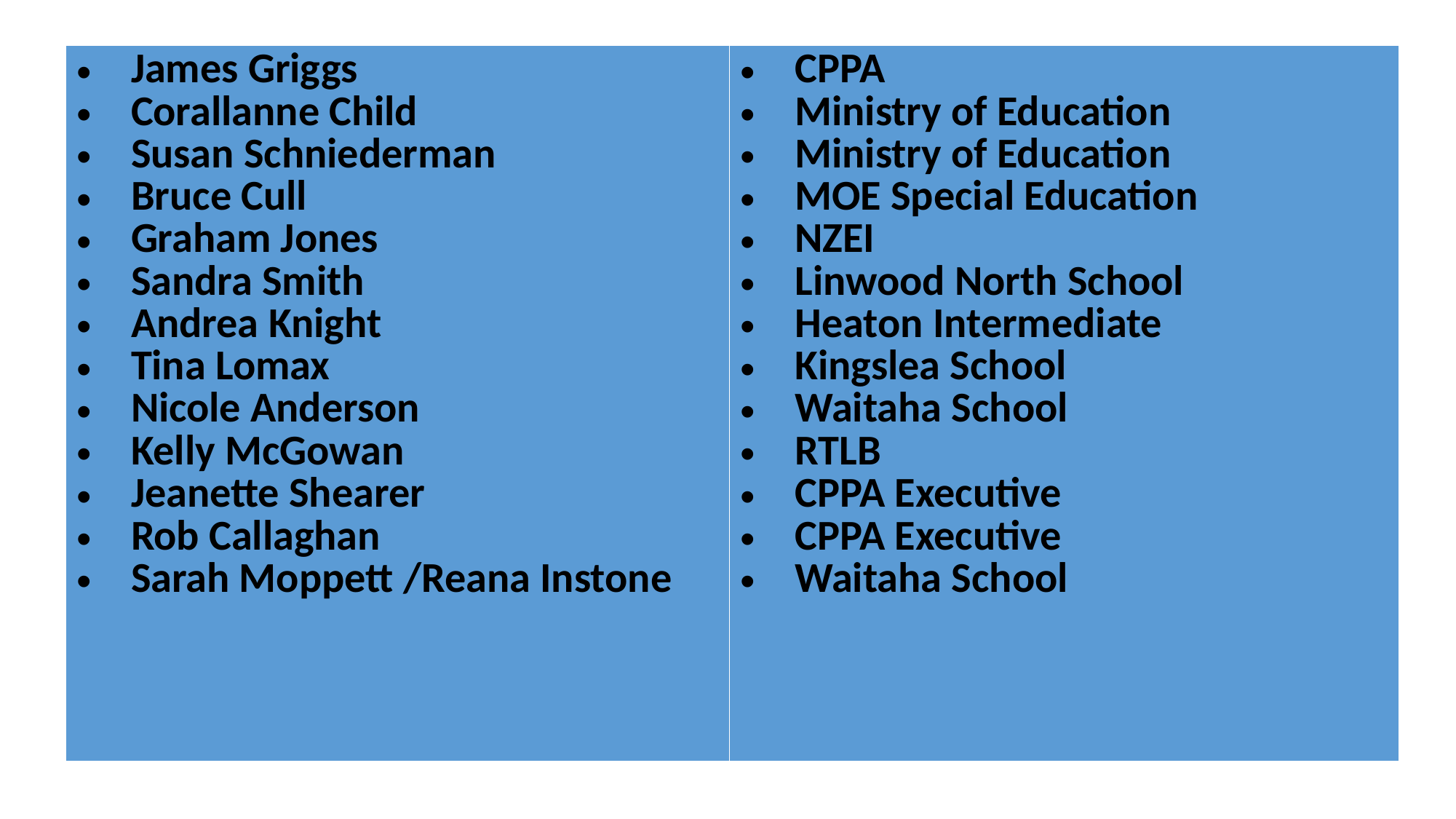

| James Griggs Corallanne Child Susan Schniederman Bruce Cull Graham Jones Sandra Smith Andrea Knight Tina Lomax Nicole Anderson Kelly McGowan Jeanette Shearer Rob Callaghan Sarah Moppett /Reana Instone | CPPA Ministry of Education Ministry of Education MOE Special Education NZEI Linwood North School Heaton Intermediate Kingslea School Waitaha School RTLB CPPA Executive CPPA Executive Waitaha School |
| --- | --- |